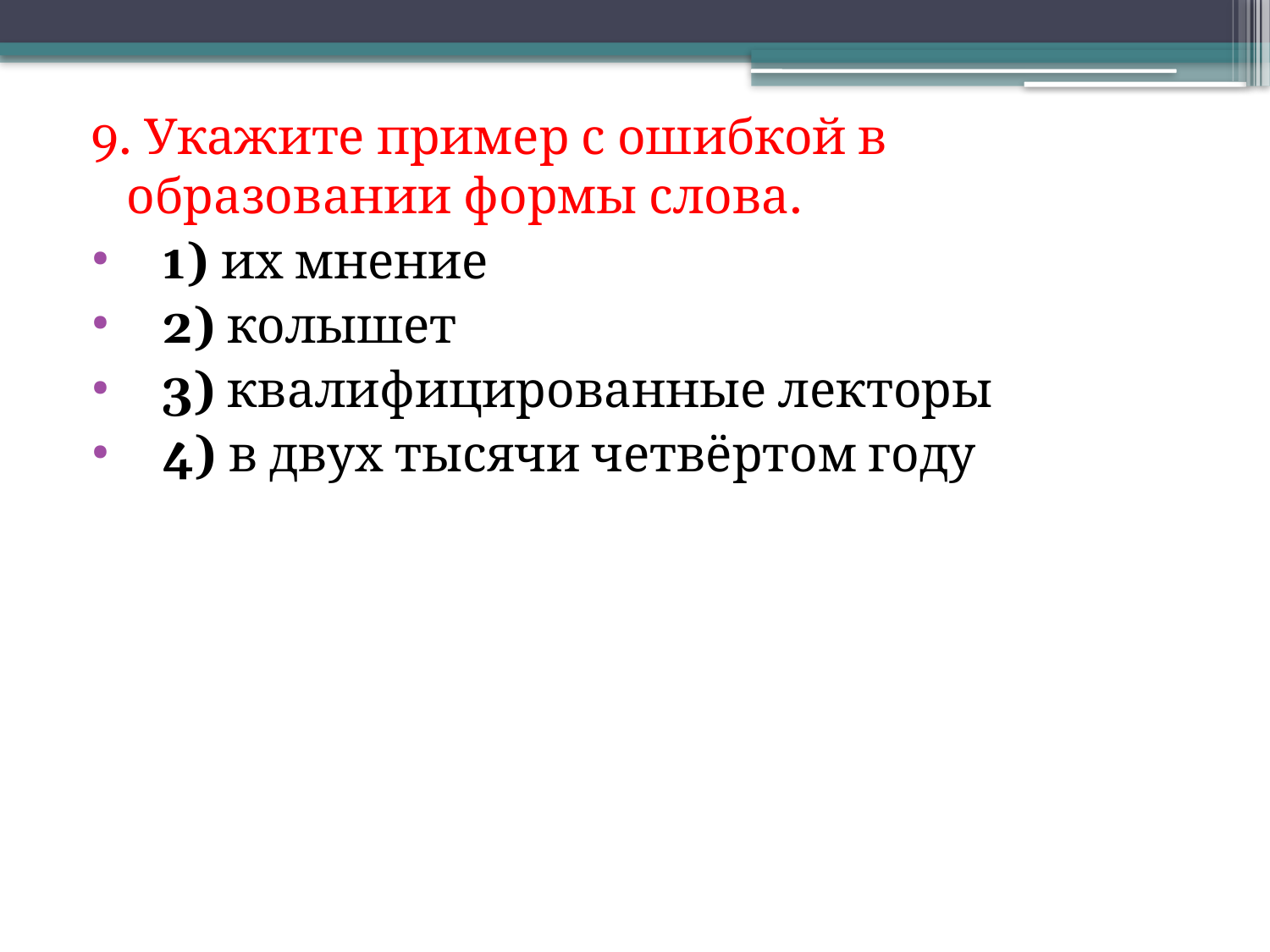

9. Укажите пример с ошибкой в образовании формы слова.
   1) их мнение
   2) колышет
   3) квалифицированные лекторы
   4) в двух тысячи четвёртом году